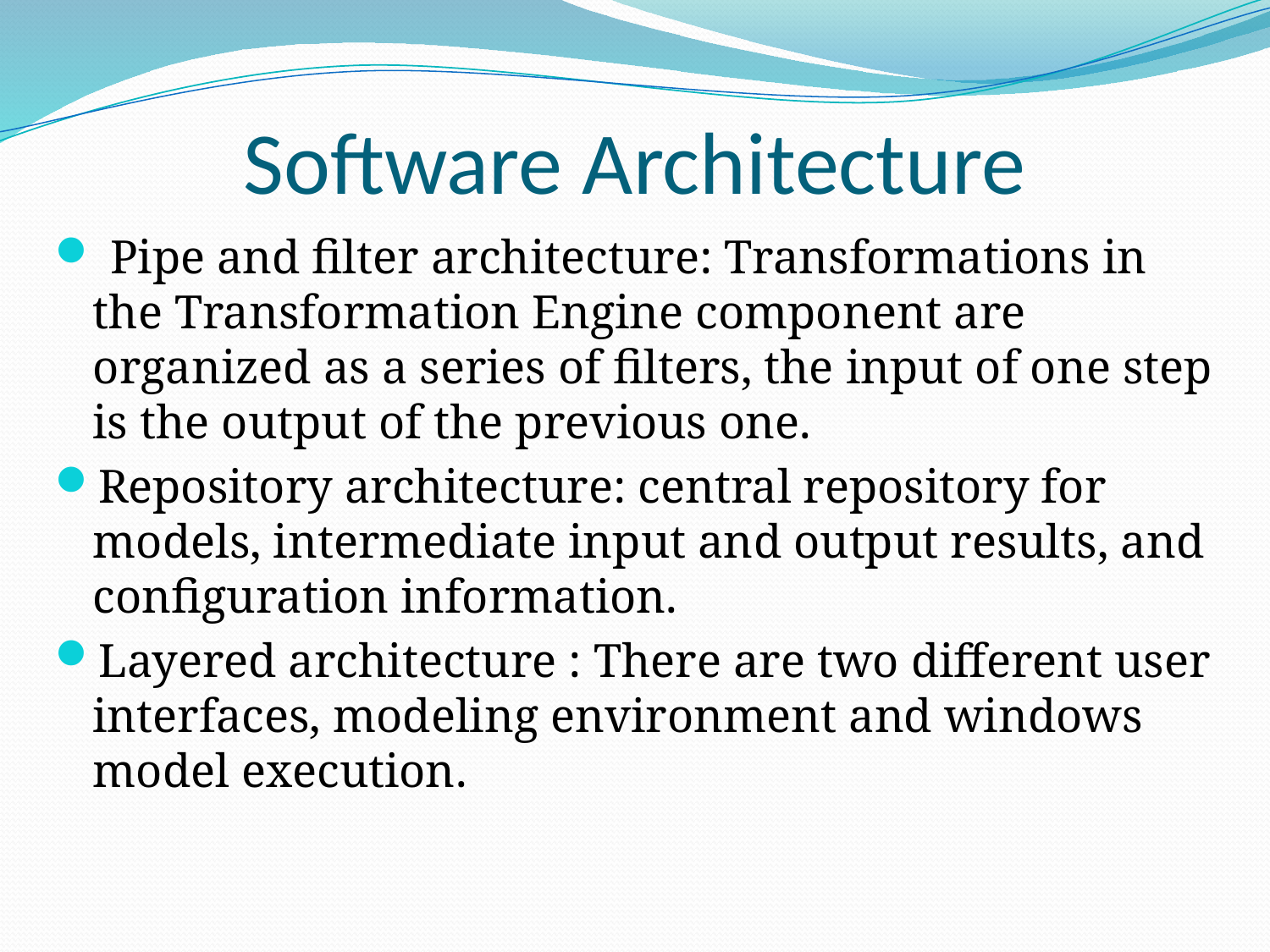

# Software Architecture
 Pipe and filter architecture: Transformations in the Transformation Engine component are organized as a series of filters, the input of one step is the output of the previous one.
Repository architecture: central repository for models, intermediate input and output results, and configuration information.
Layered architecture : There are two different user interfaces, modeling environment and windows model execution.